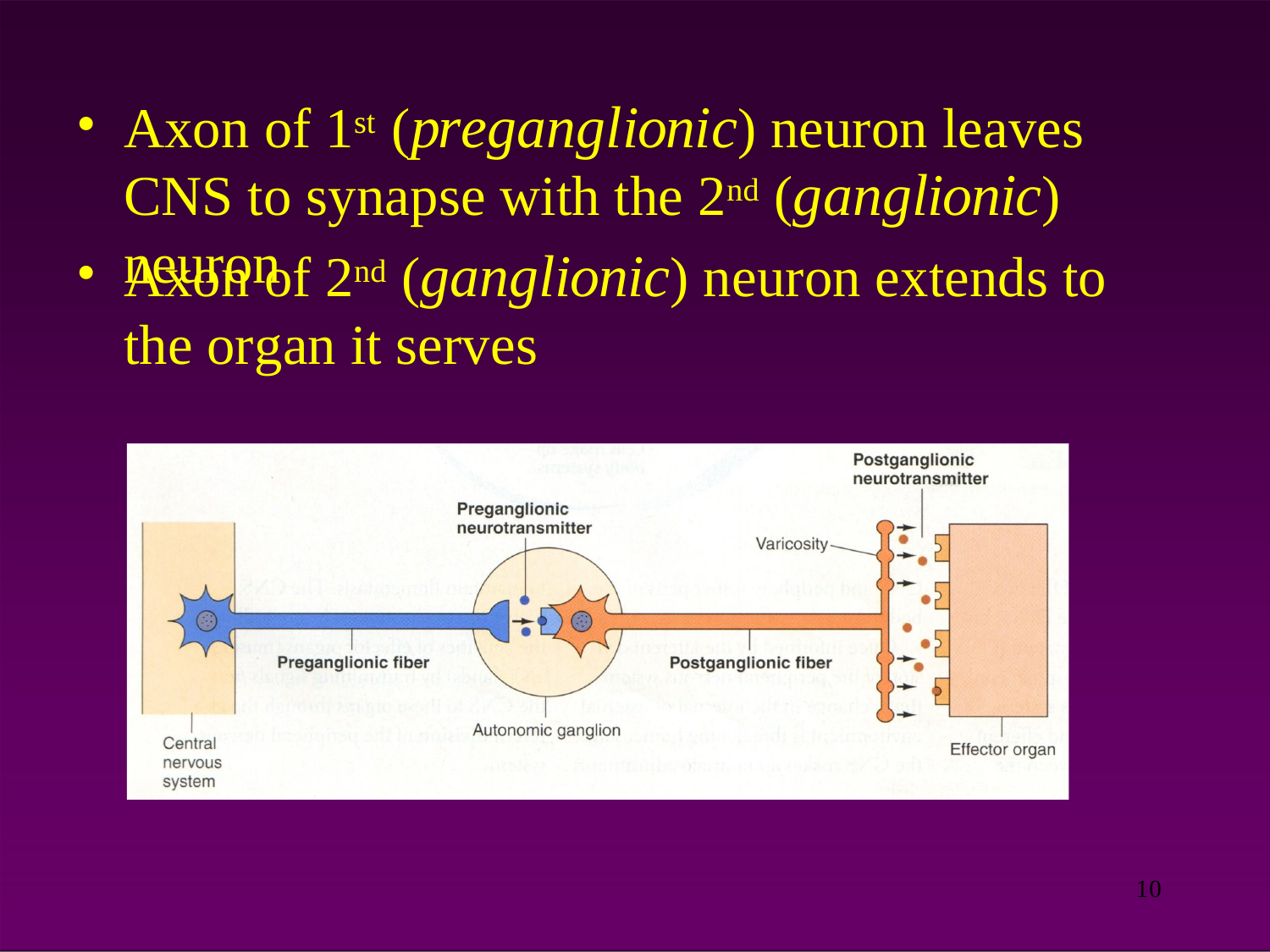

# Axon of 1st  (preganglionic) neuron leaves CNS to synapse with the 2nd (ganglionic) neuron
Axon of 2nd (ganglionic) neuron extends to the organ it serves

this dorsal root ganglion is sensory

10